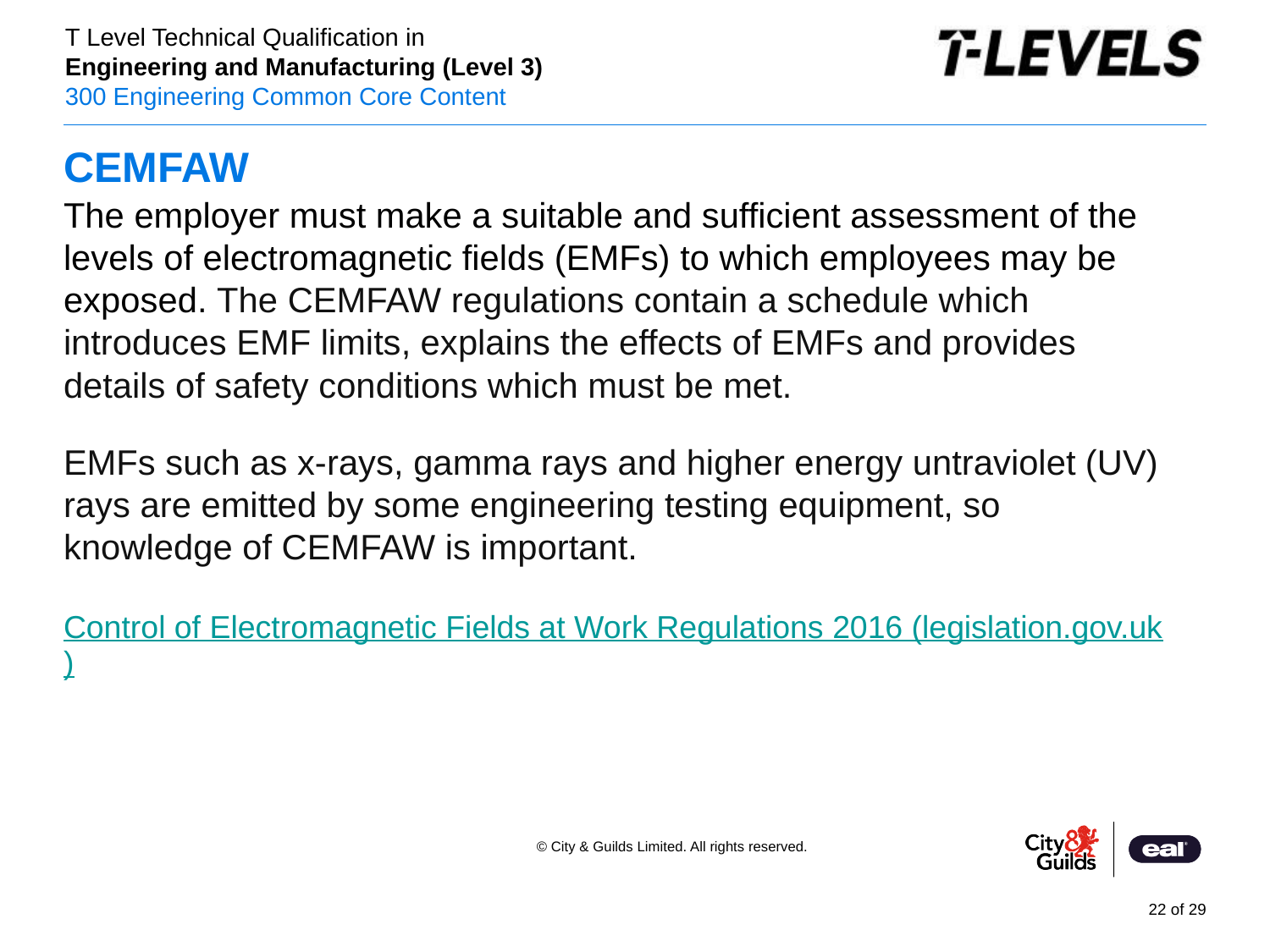

# CEMFAW
The employer must make a suitable and sufficient assessment of the levels of electromagnetic fields (EMFs) to which employees may be exposed. The CEMFAW regulations contain a schedule which introduces EMF limits, explains the effects of EMFs and provides details of safety conditions which must be met.
EMFs such as x-rays, gamma rays and higher energy untraviolet (UV) rays are emitted by some engineering testing equipment, so knowledge of CEMFAW is important.
Control of Electromagnetic Fields at Work Regulations 2016 (legislation.gov.uk)